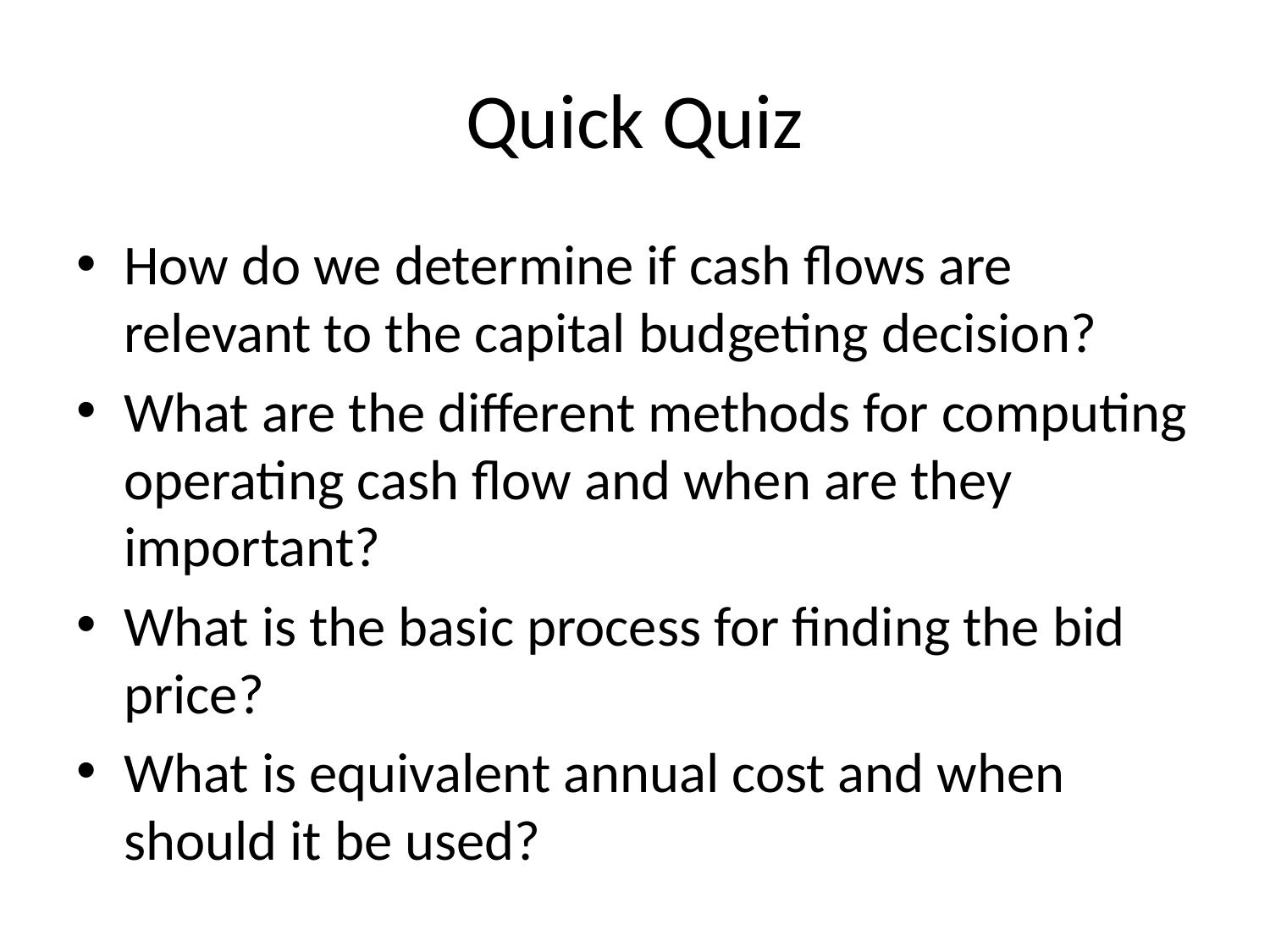

# Quick Quiz
How do we determine if cash flows are relevant to the capital budgeting decision?
What are the different methods for computing operating cash flow and when are they important?
What is the basic process for finding the bid price?
What is equivalent annual cost and when should it be used?